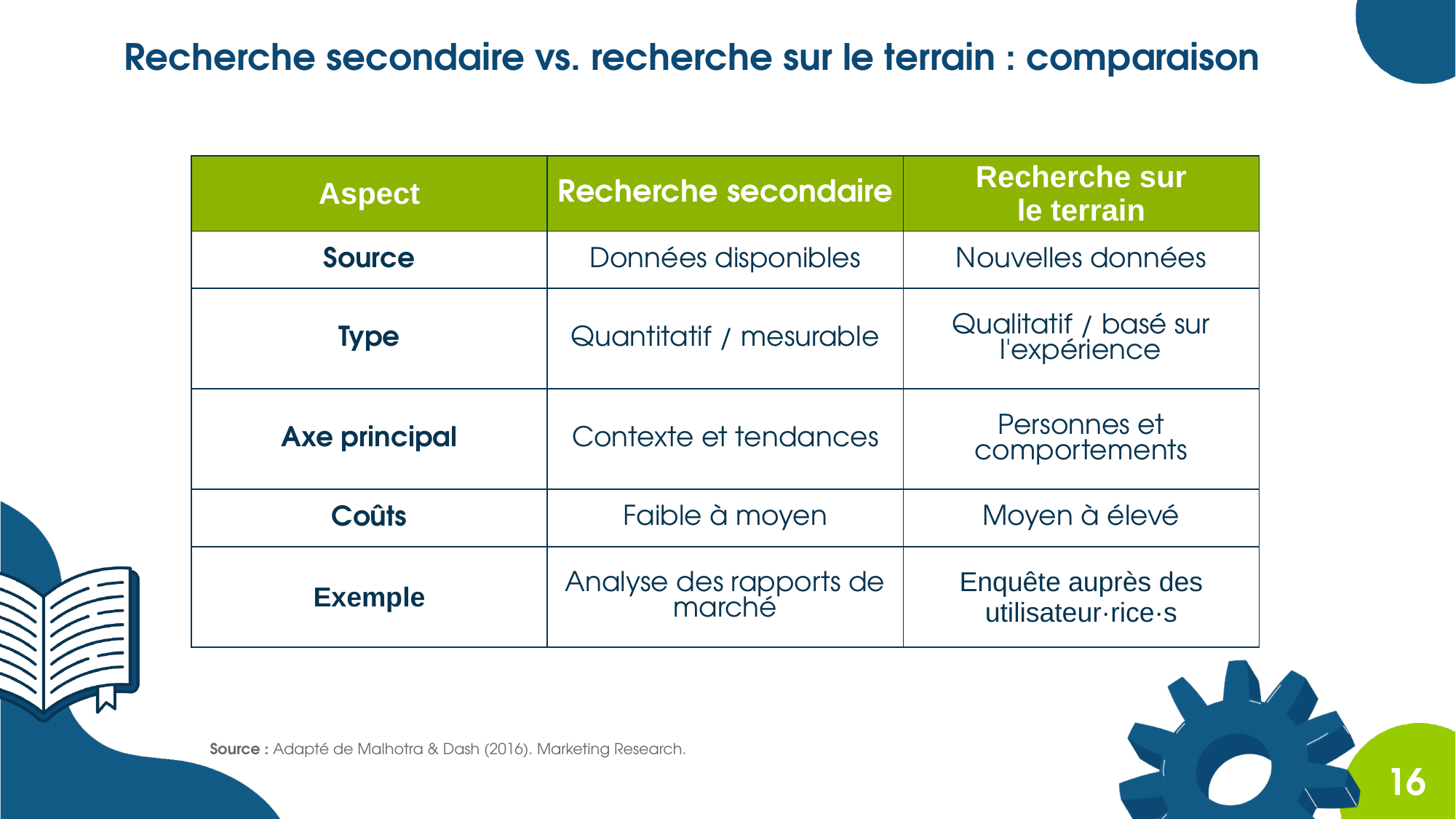

Recherche secondaire vs. recherche sur le terrain : comparaison
| Aspect | Recherche secondaire | Recherche sur le terrain |
| --- | --- | --- |
| Source | Données disponibles | Nouvelles données |
| Type | Quantitatif / mesurable | Qualitatif / basé sur l'expérience |
| Axe principal | Contexte et tendances | Personnes et comportements |
| Coûts | Faible à moyen | Moyen à élevé |
| Exemple | Analyse des rapports de marché | Enquête auprès des utilisateur·rice·s |
Source : Adapté de Malhotra & Dash (2016). Marketing Research.
16